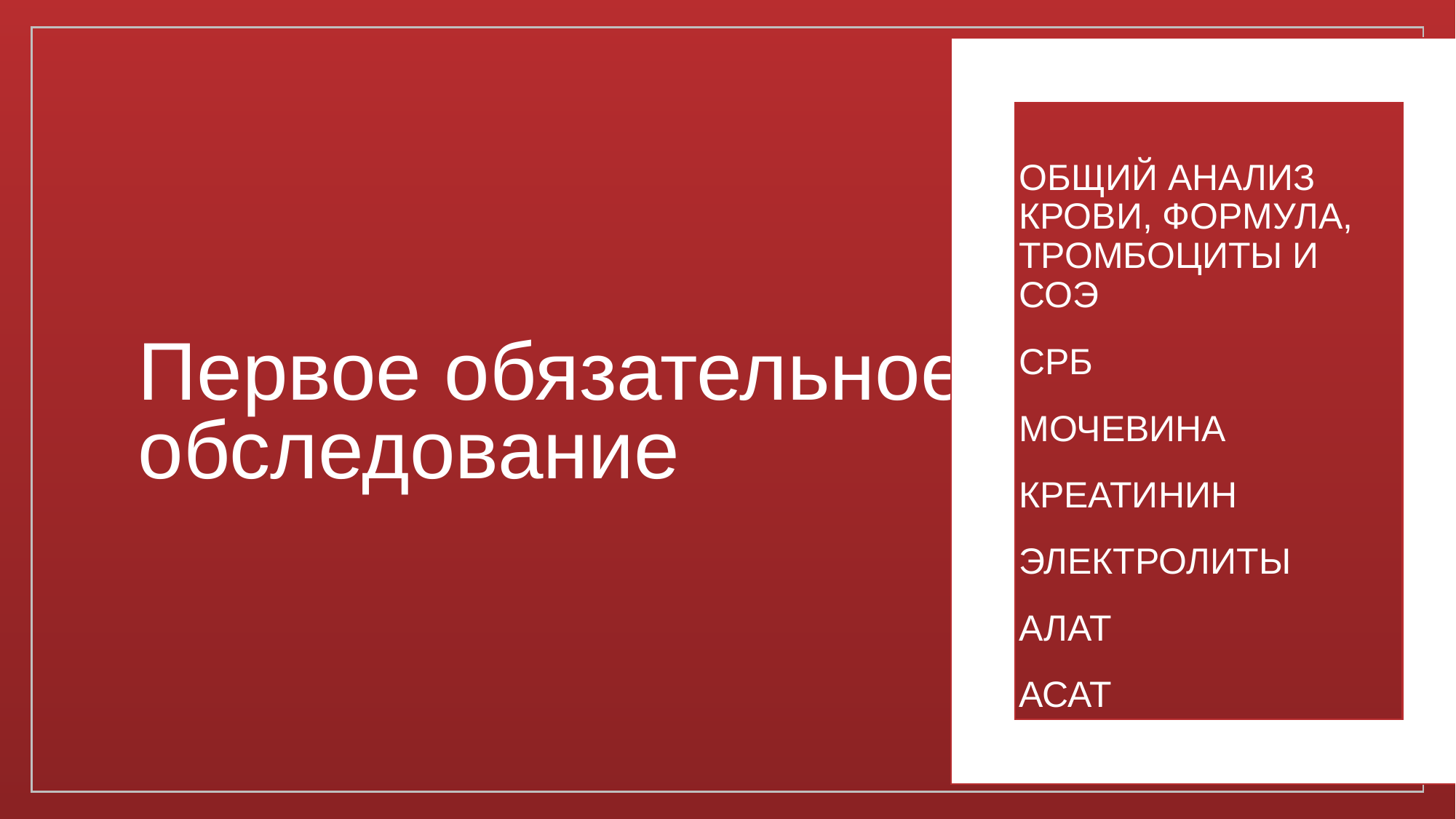

Общий анализ крови, формула, тромбоциты и СОЭ
СРБ
Мочевина
Креатинин
Электролиты
АлАт
АсАТ

# Первое обязательное обследование